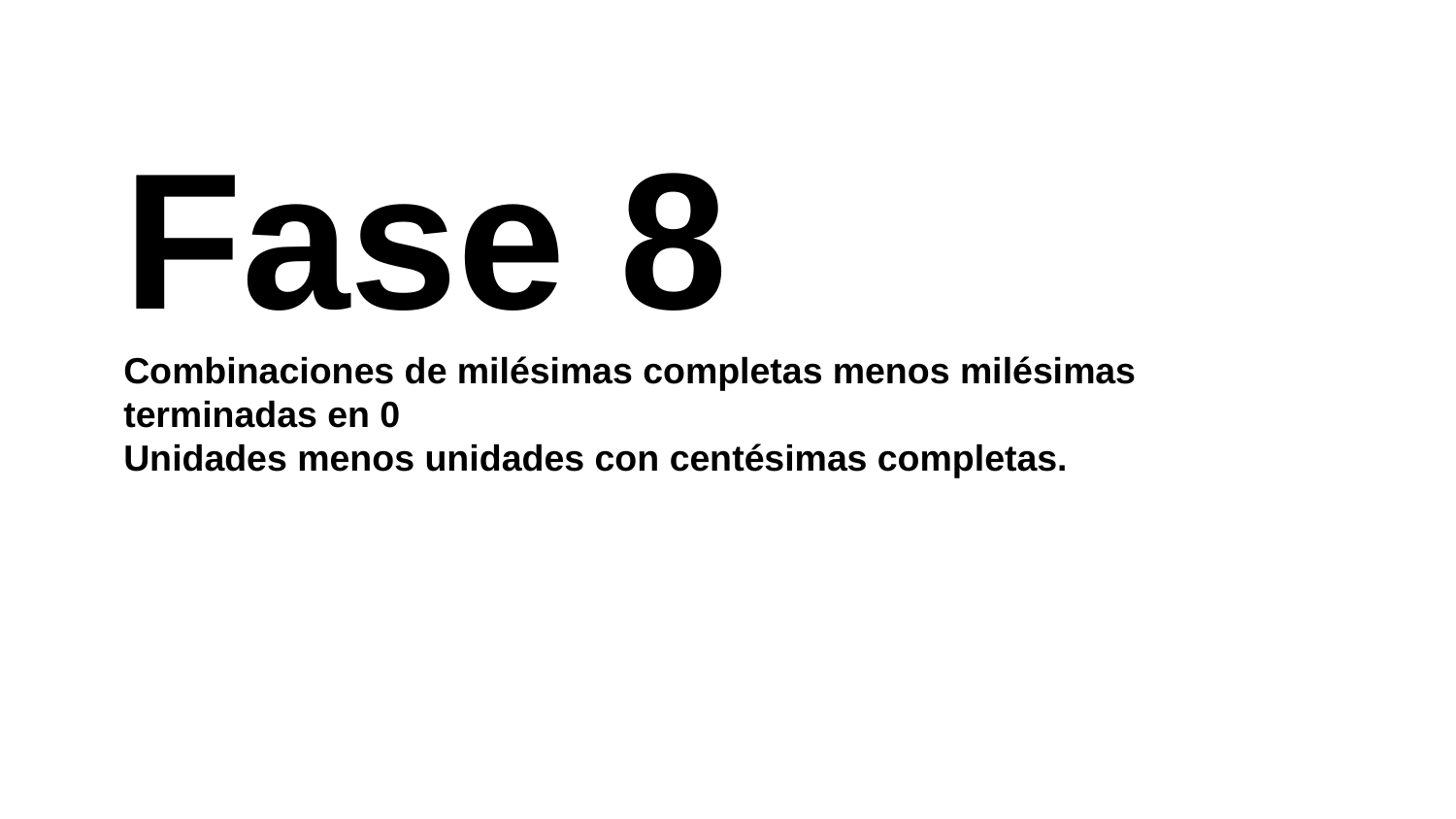

Fase 8
Combinaciones de milésimas completas menos milésimas terminadas en 0
Unidades menos unidades con centésimas completas.